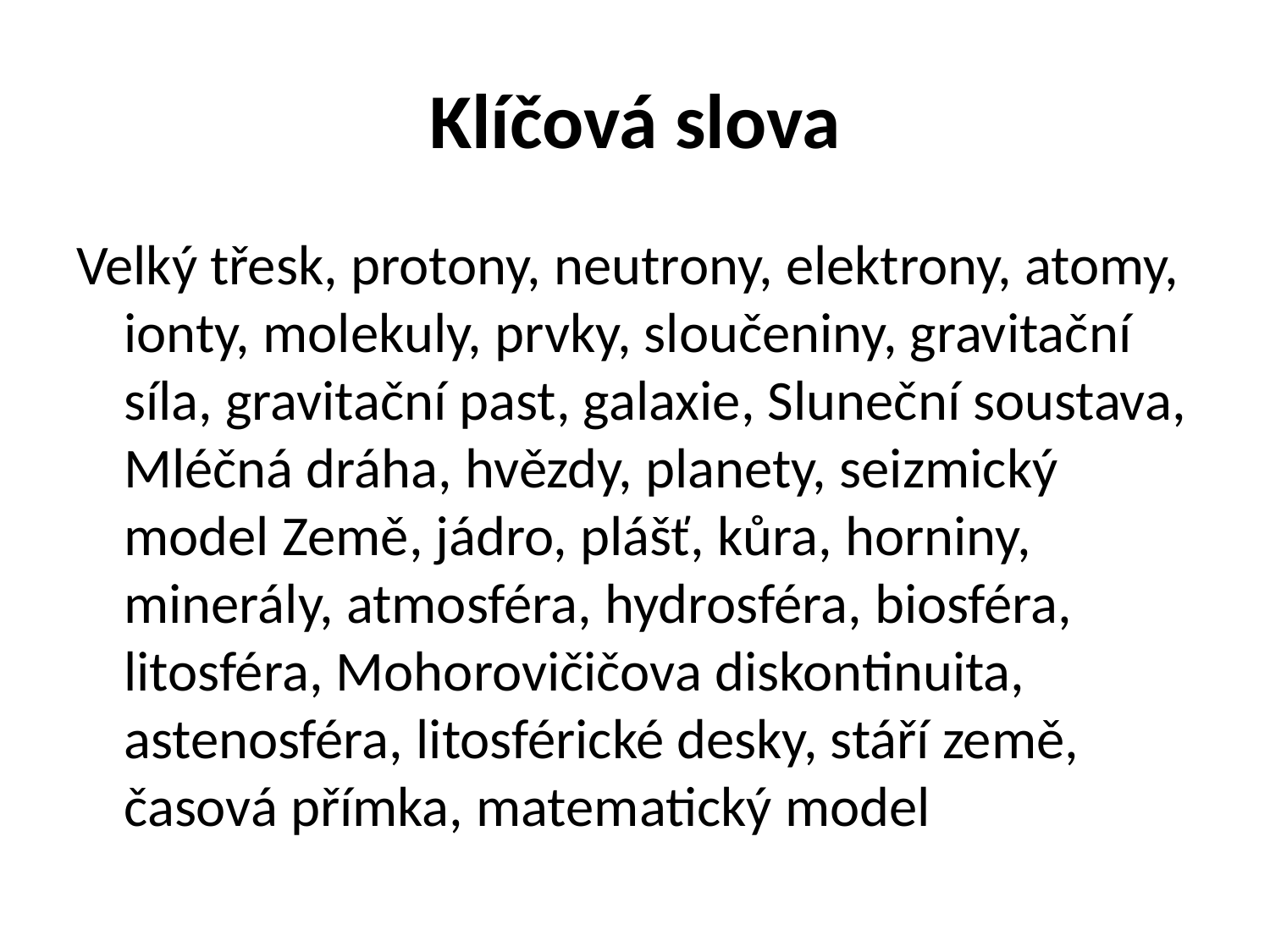

# Klíčová slova
Velký třesk, protony, neutrony, elektrony, atomy, ionty, molekuly, prvky, sloučeniny, gravitační síla, gravitační past, galaxie, Sluneční soustava, Mléčná dráha, hvězdy, planety, seizmický model Země, jádro, plášť, kůra, horniny, minerály, atmosféra, hydrosféra, biosféra, litosféra, Mohorovičičova diskontinuita, astenosféra, litosférické desky, stáří země, časová přímka, matematický model